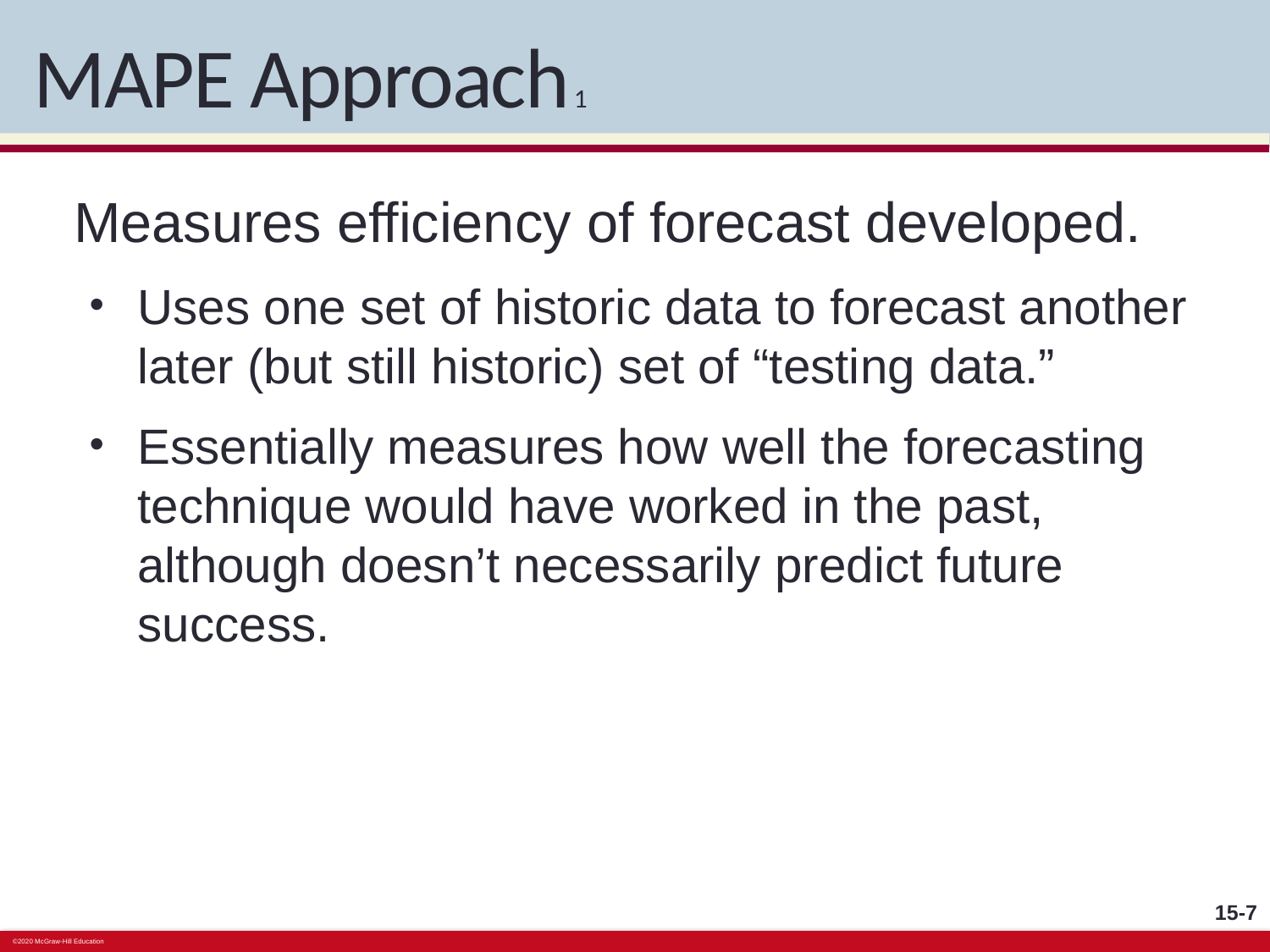

# MAPE Approach 1
Measures efficiency of forecast developed.
Uses one set of historic data to forecast another later (but still historic) set of “testing data.”
Essentially measures how well the forecasting technique would have worked in the past, although doesn’t necessarily predict future success.